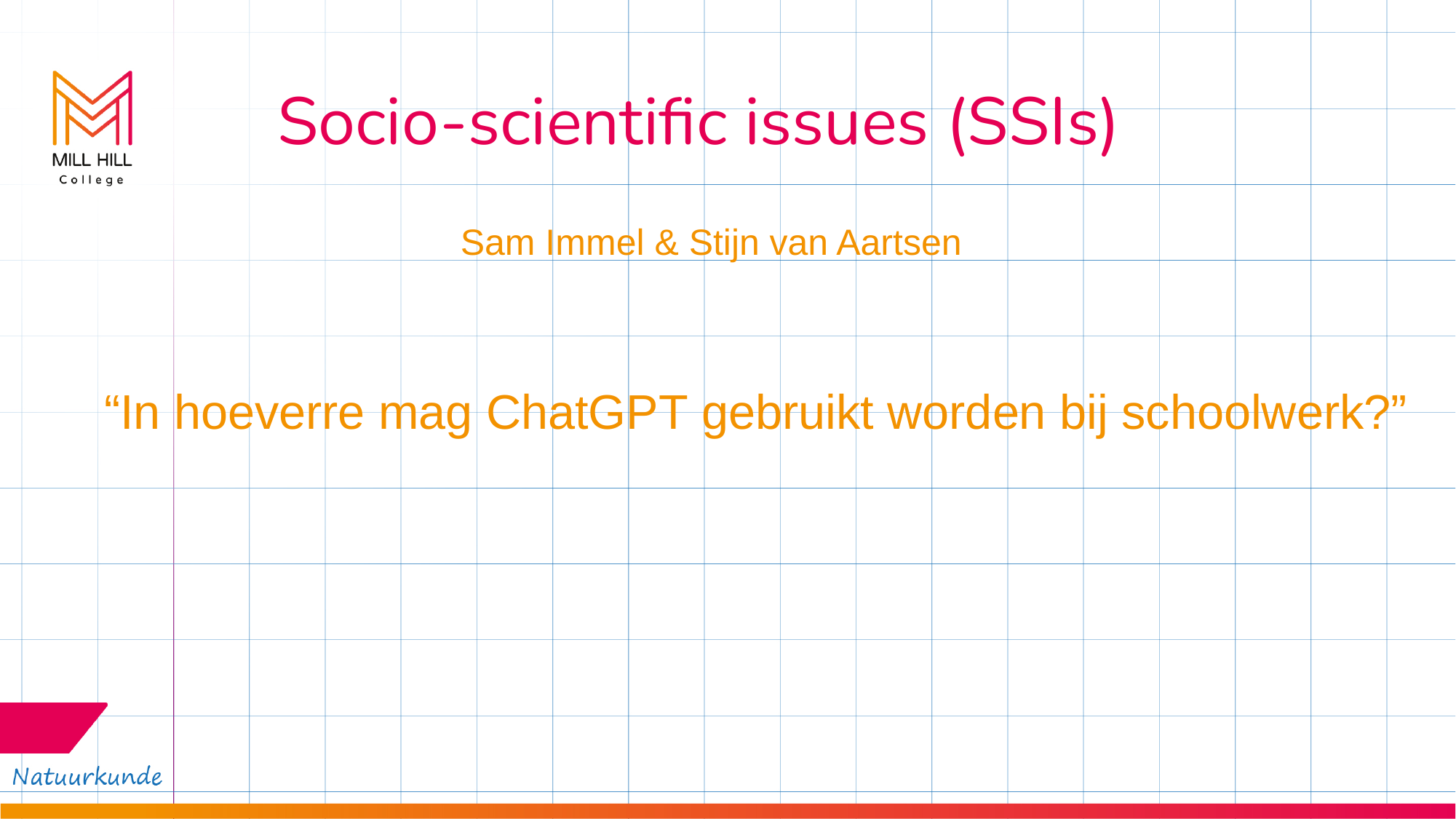

# Socio-scientific issues (SSIs)
                                   Sam Immel & Stijn van Aartsen

“In hoeverre mag ChatGPT gebruikt worden bij schoolwerk?”